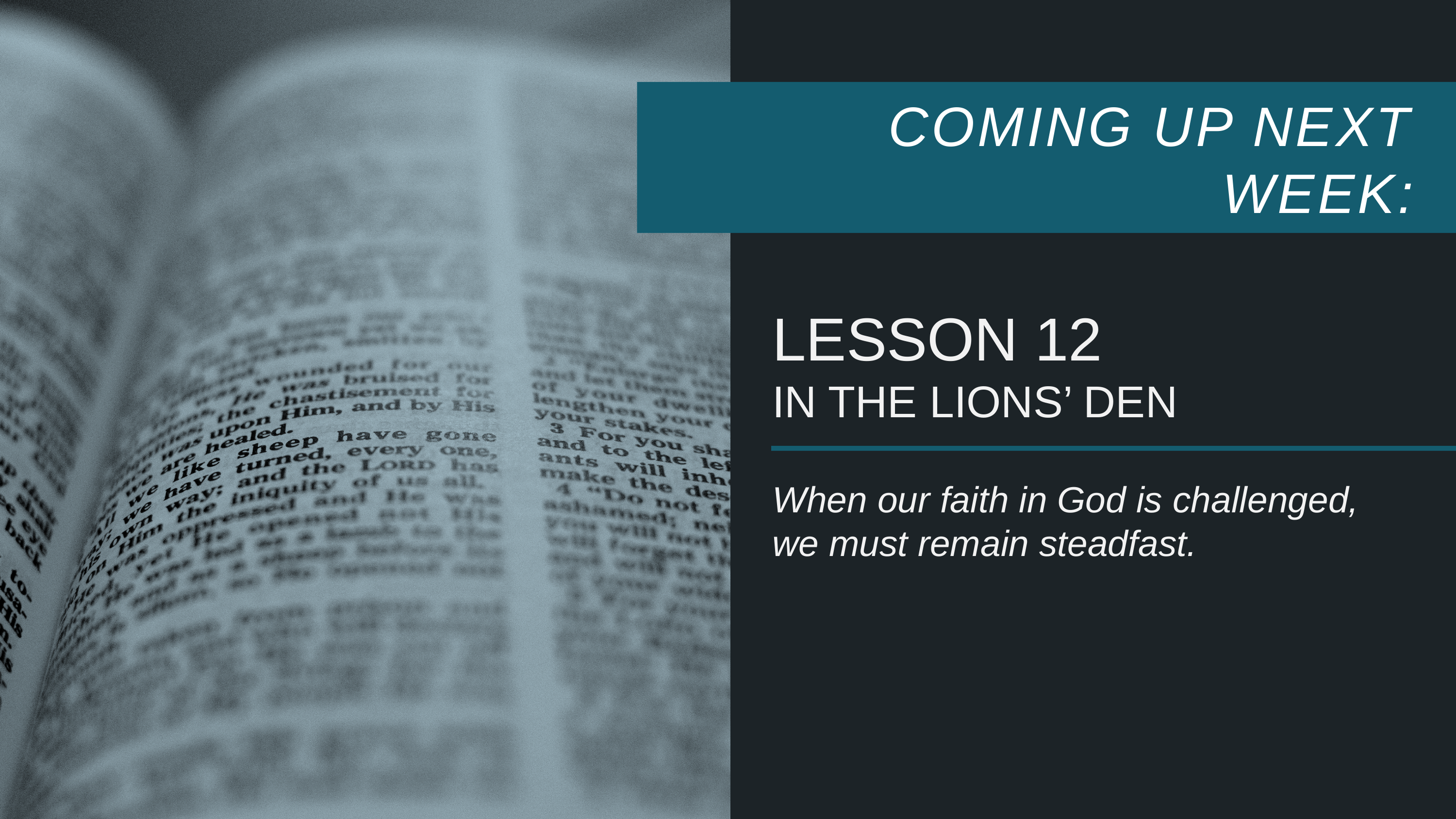

LESSON 12
IN THE LIONS’ DEN
When our faith in God is challenged, we must remain steadfast.